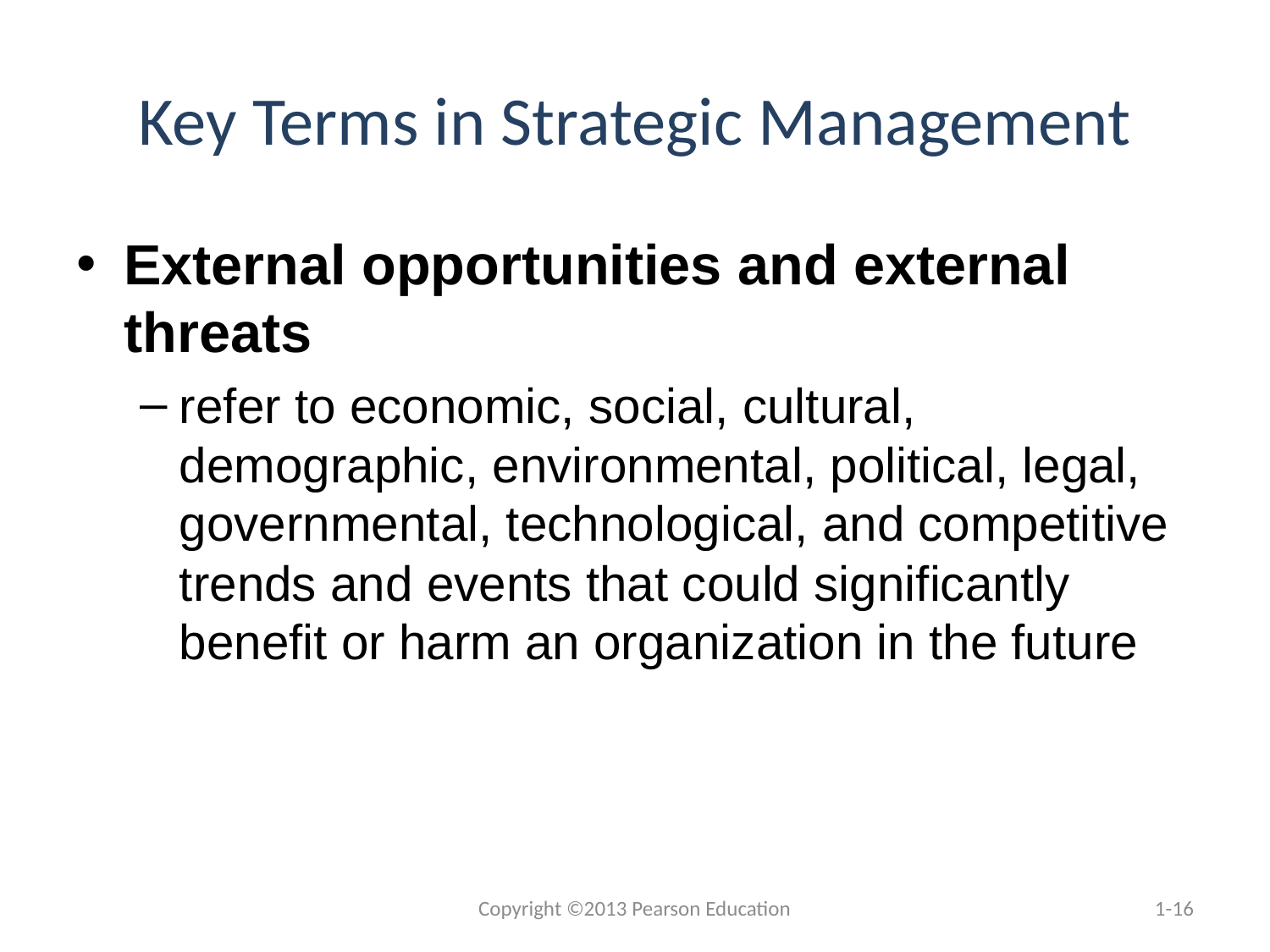

# Key Terms in Strategic Management
External opportunities and external threats
refer to economic, social, cultural, demographic, environmental, political, legal, governmental, technological, and competitive trends and events that could significantly benefit or harm an organization in the future
Copyright ©2013 Pearson Education
1-16